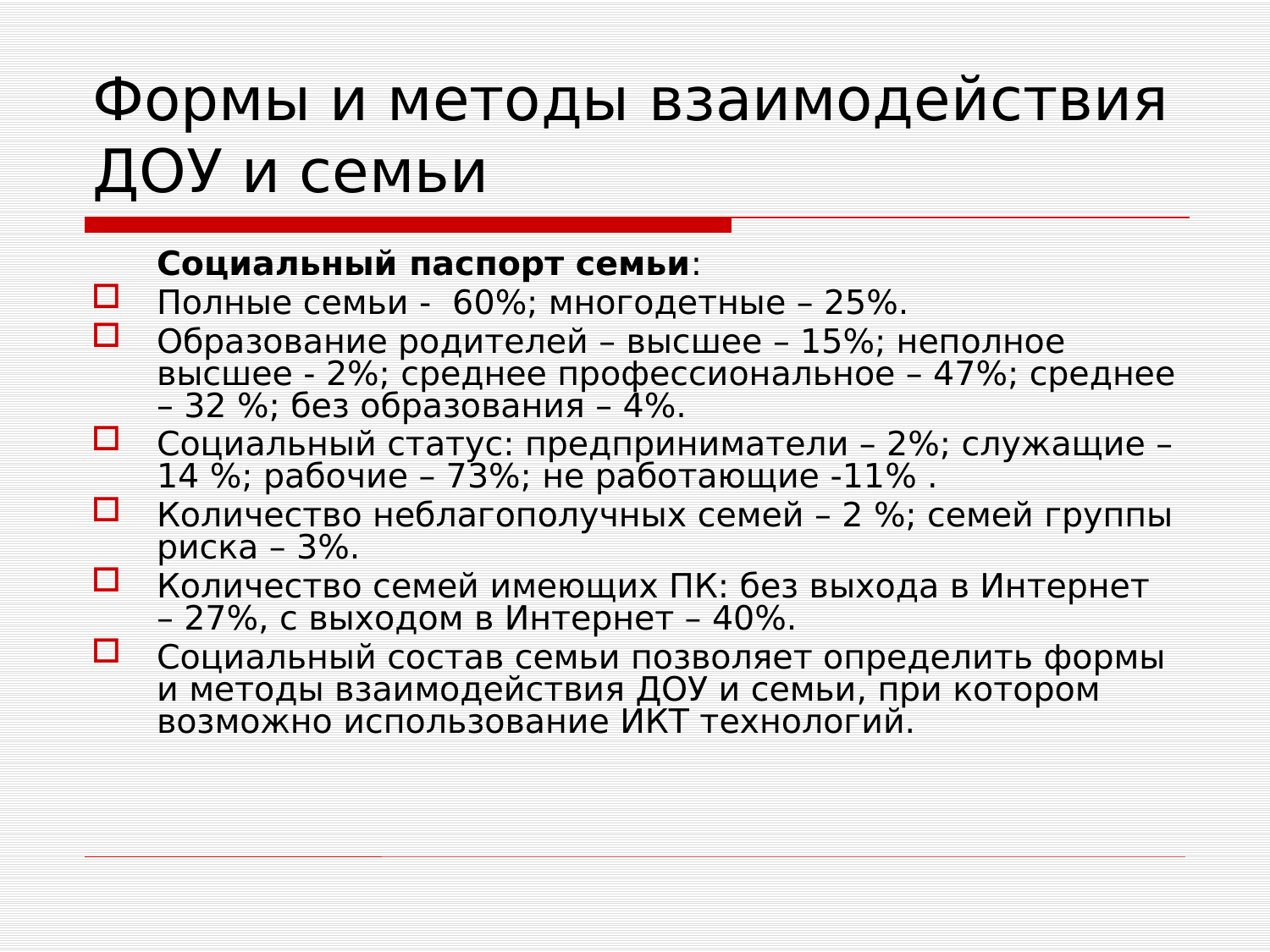

# Формы и методы взаимодействия ДОУ и семьи
	Социальный паспорт семьи:
Полные семьи -  60%; многодетные – 25%.
Образование родителей – высшее – 15%; неполное высшее - 2%; среднее профессиональное – 47%; среднее – 32 %; без образования – 4%.
Социальный статус: предприниматели – 2%; служащие – 14 %; рабочие – 73%; не работающие -11% .
Количество неблагополучных семей – 2 %; семей группы риска – 3%.
Количество семей имеющих ПК: без выхода в Интернет – 27%, с выходом в Интернет – 40%.
Социальный состав семьи позволяет определить формы и методы взаимодействия ДОУ и семьи, при котором возможно использование ИКТ технологий.